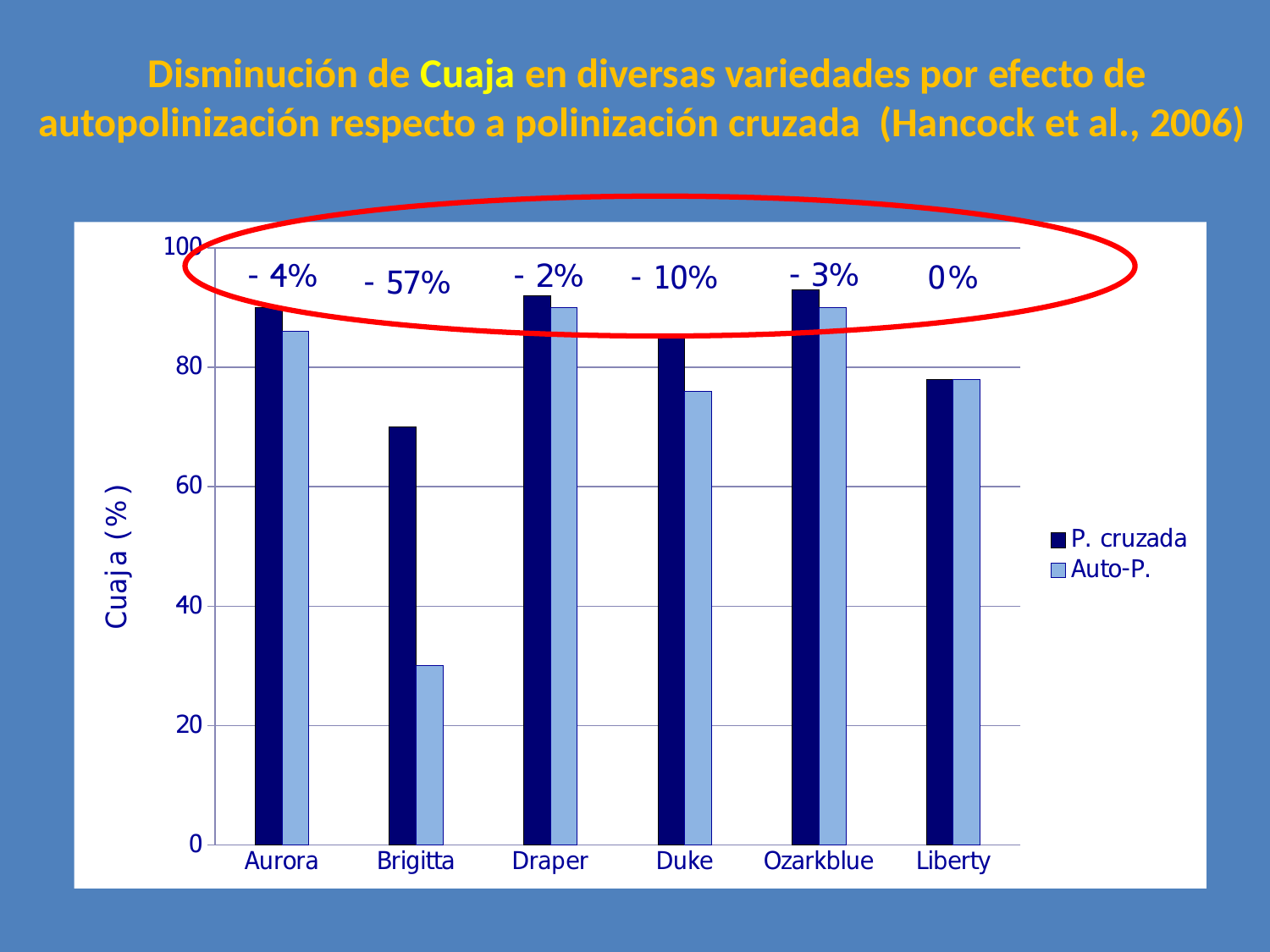

Disminución de Cuaja en diversas variedades por efecto de autopolinización respecto a polinización cruzada  (Hancock et al., 2006)

### Chart

| Category | P. cruzada | Auto-P. |
|---|---|---|
| Aurora | 90.0 | 86.0 |
| Brigitta | 70.0 | 30.0 |
| Draper | 92.0 | 90.0 |
| Duke | 85.0 | 76.0 |
| Ozarkblue | 93.0 | 90.0 |
| Liberty | 78.0 | 78.0 |